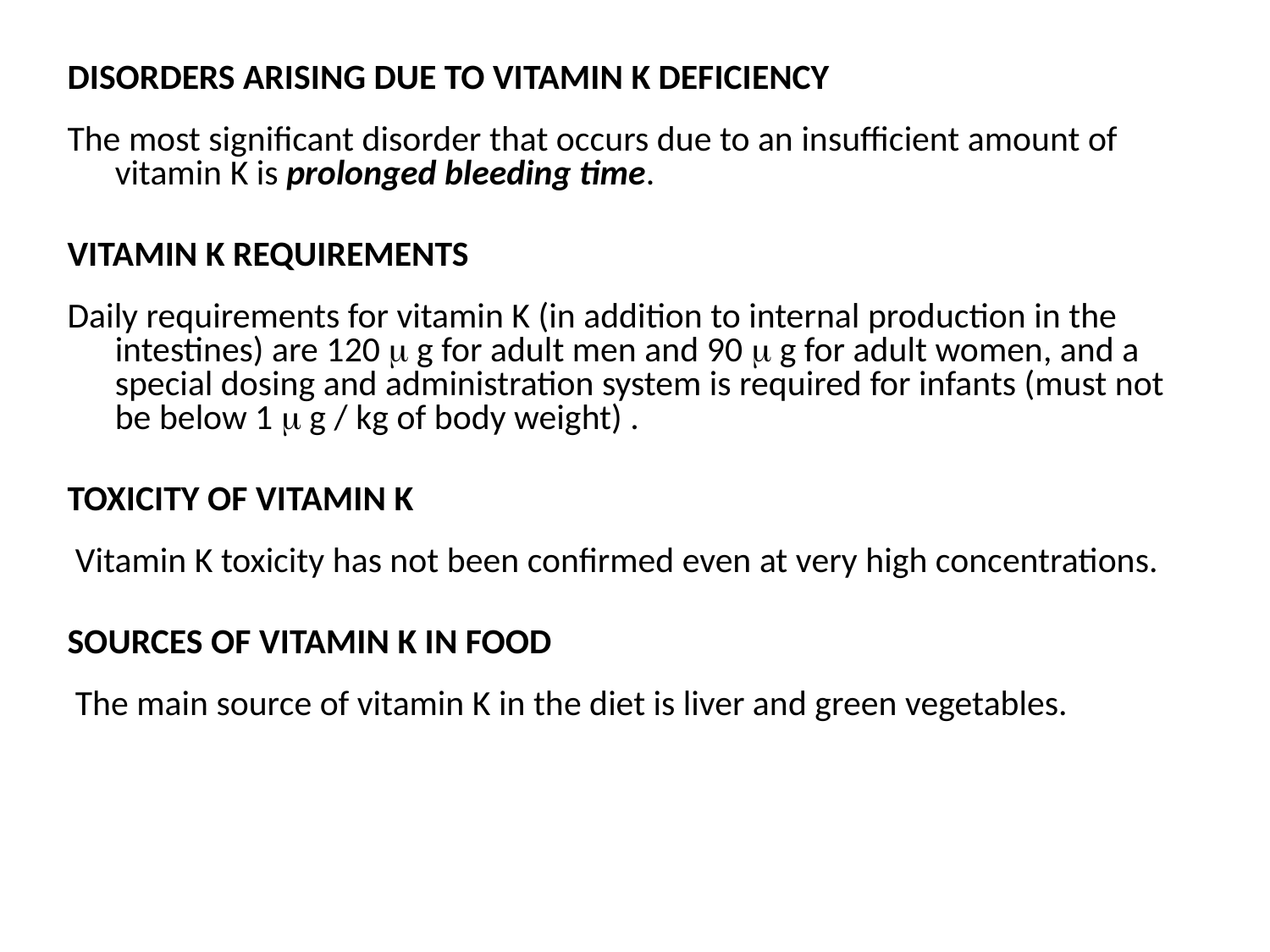

DISORDERS ARISING DUE TO VITAMIN K DEFICIENCY

The most significant disorder that occurs due to an insufficient amount of vitamin K is prolonged bleeding time.

VITAMIN K REQUIREMENTS

Daily requirements for vitamin K (in addition to internal production in the intestines) are 120 μ g for adult men and 90 μ g for adult women, and a special dosing and administration system is required for infants (must not be below 1 μ g / kg of body weight) .

TOXICITY OF VITAMIN K

 Vitamin K toxicity has not been confirmed even at very high concentrations.

SOURCES OF VITAMIN K IN FOOD

 The main source of vitamin K in the diet is liver and green vegetables.